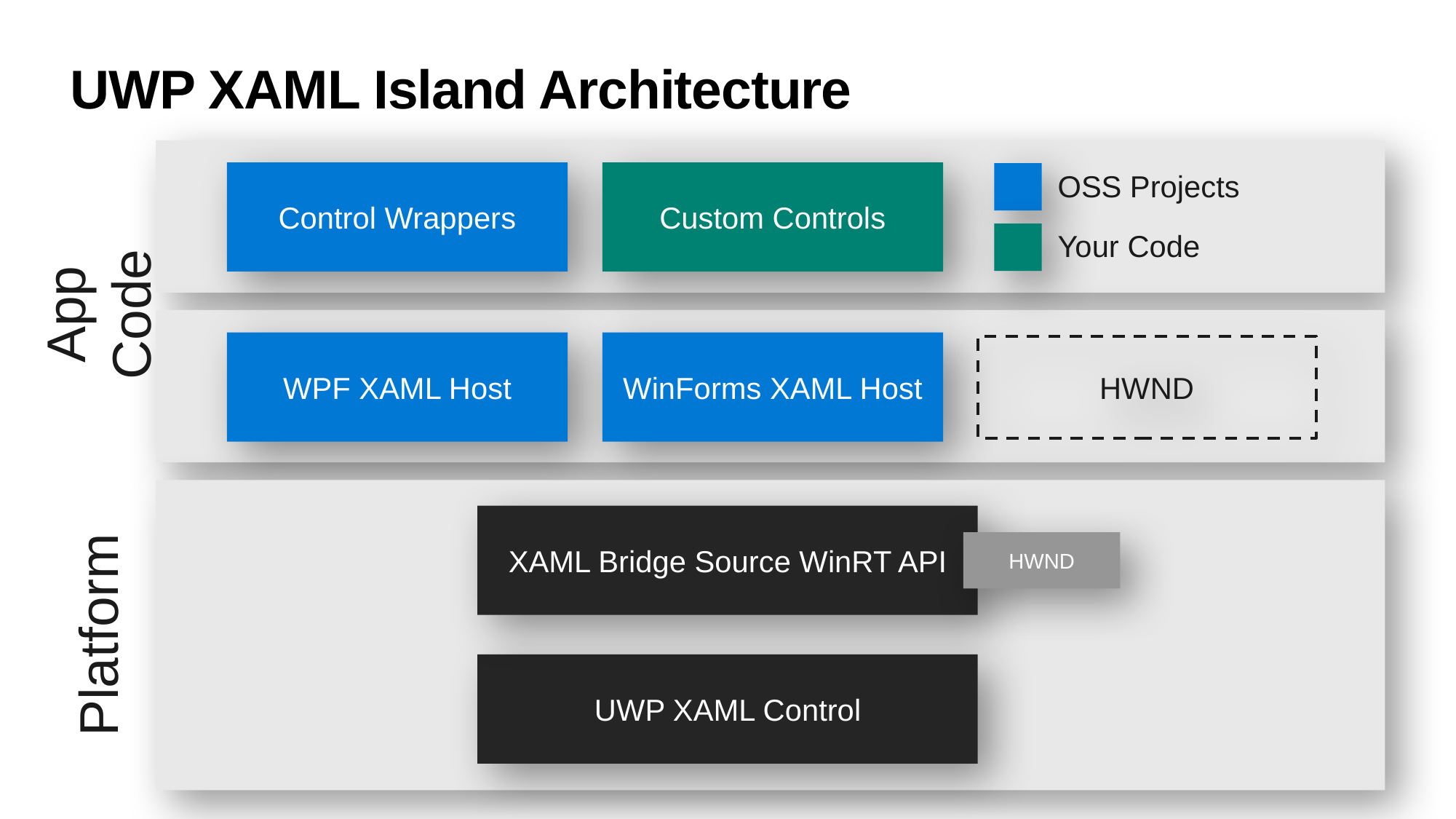

# UWP XAML Island Architecture

OSS Projects
Control Wrappers
Custom Controls

Your Code

App Code

WPF XAML Host
WinForms XAML Host
HWND

XAML Bridge Source WinRT API
HWND
Platform
UWP XAML Control